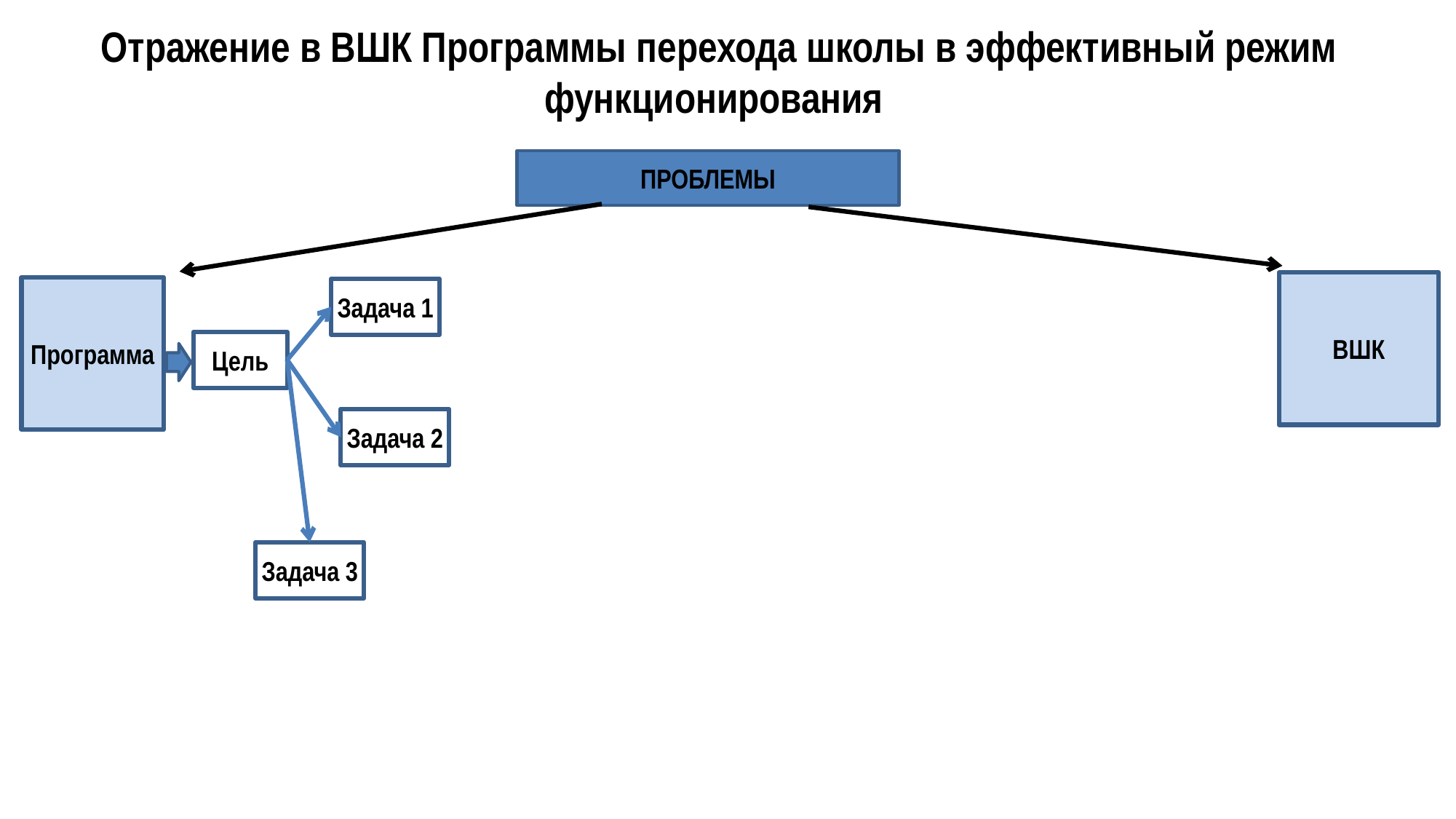

# Отражение в ВШК Программы перехода школы в эффективный режим функционирования
ПРОБЛЕМЫ
ВШК
Программа
Задача 1
Цель

Задача 2
Задача 3